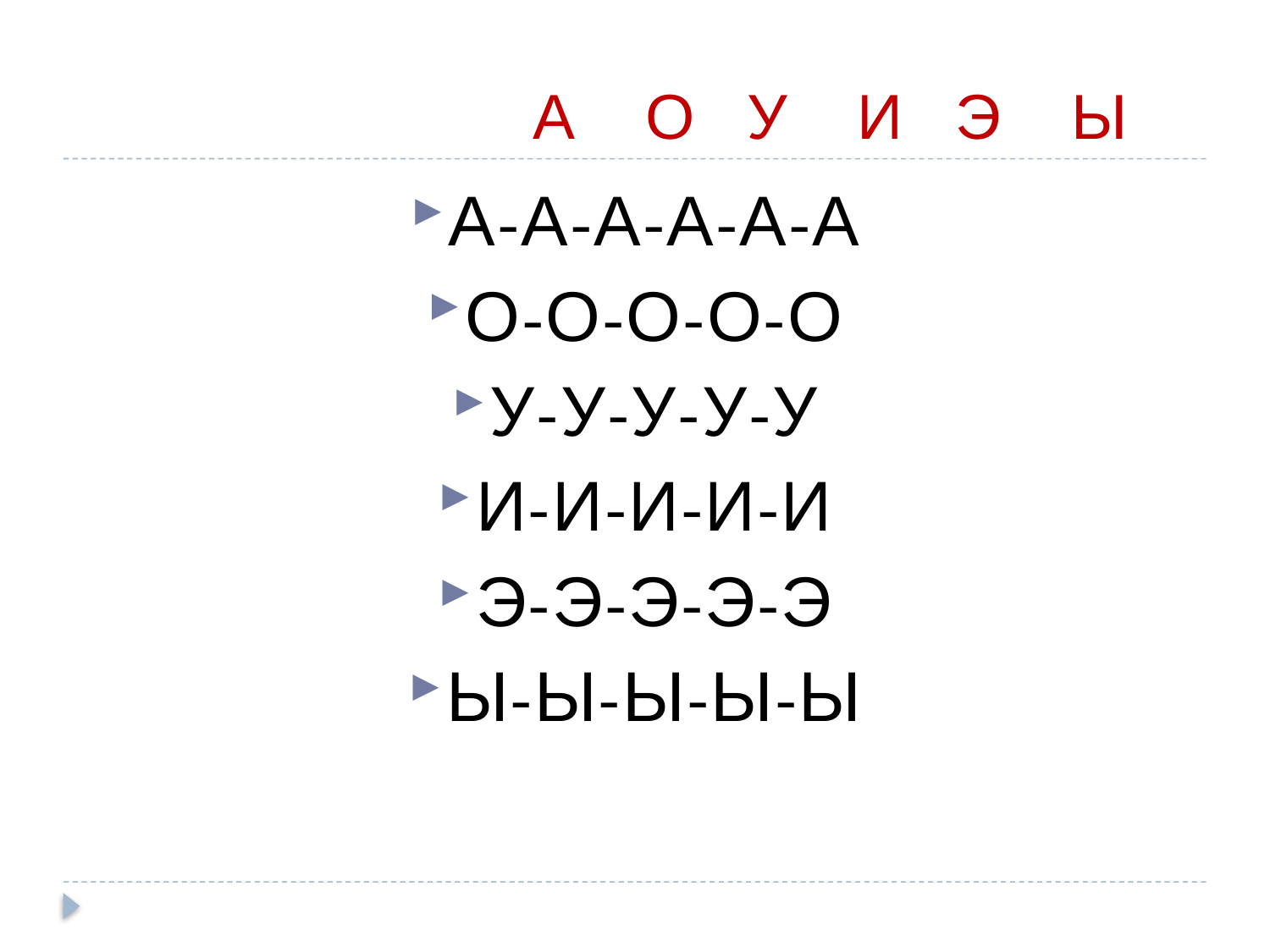

# А    О   У    И   Э    Ы
А-А-А-А-А-А
О-О-О-О-О
У-У-У-У-У
И-И-И-И-И
Э-Э-Э-Э-Э
Ы-Ы-Ы-Ы-Ы